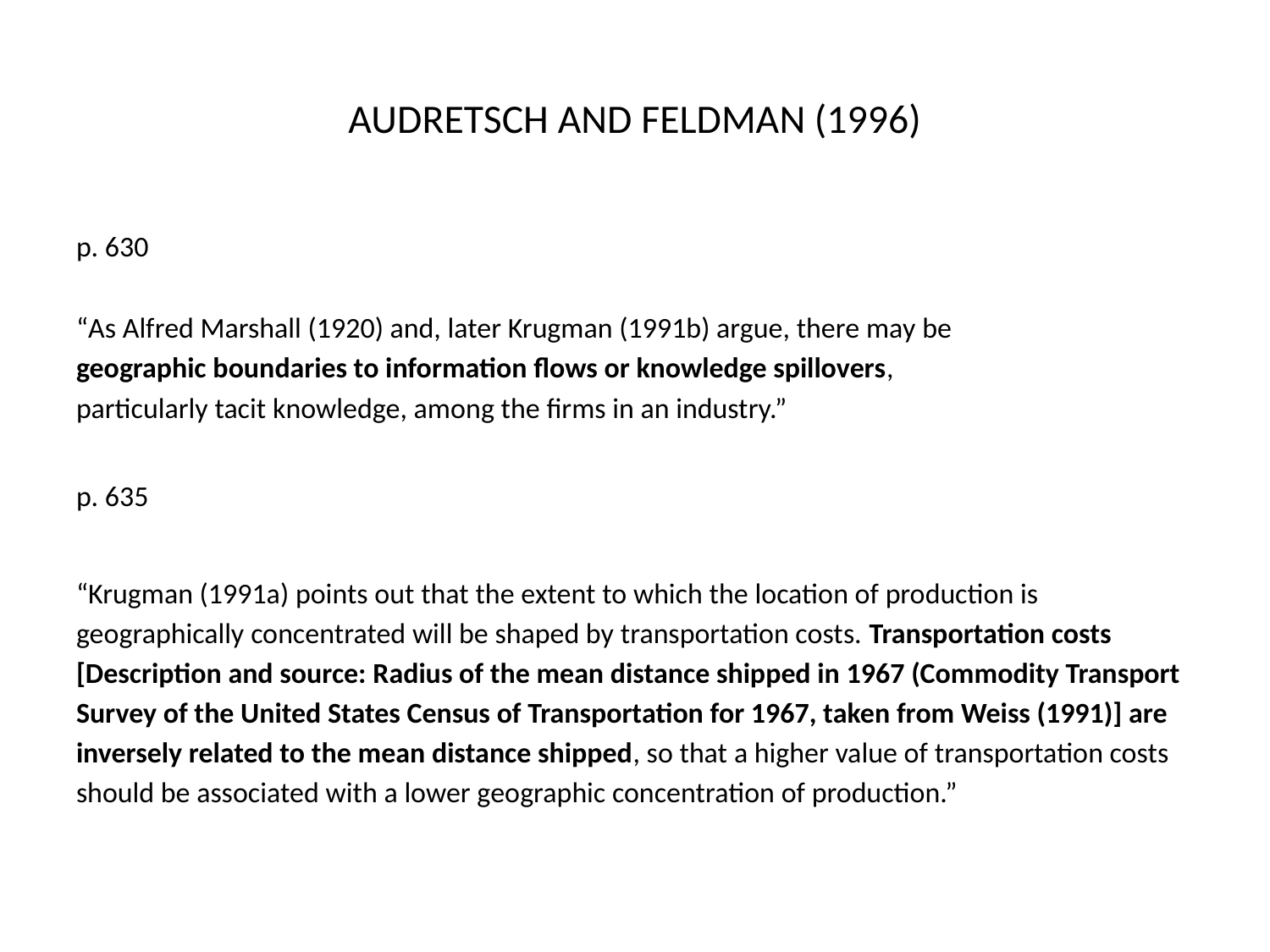

# AUDRETSCH AND FELDMAN (1996)
p. 630

“As Alfred Marshall (1920) and, later Krugman (1991b) argue, there may be
geographic boundaries to information flows or knowledge spillovers,
particularly tacit knowledge, among the firms in an industry.”

p. 635

“Krugman (1991a) points out that the extent to which the location of production is geographically concentrated will be shaped by transportation costs. Transportation costs [Description and source: Radius of the mean distance shipped in 1967 (Commodity Transport Survey of the United States Census of Transportation for 1967, taken from Weiss (1991)] are inversely related to the mean distance shipped, so that a higher value of transportation costs should be associated with a lower geographic concentration of production.”